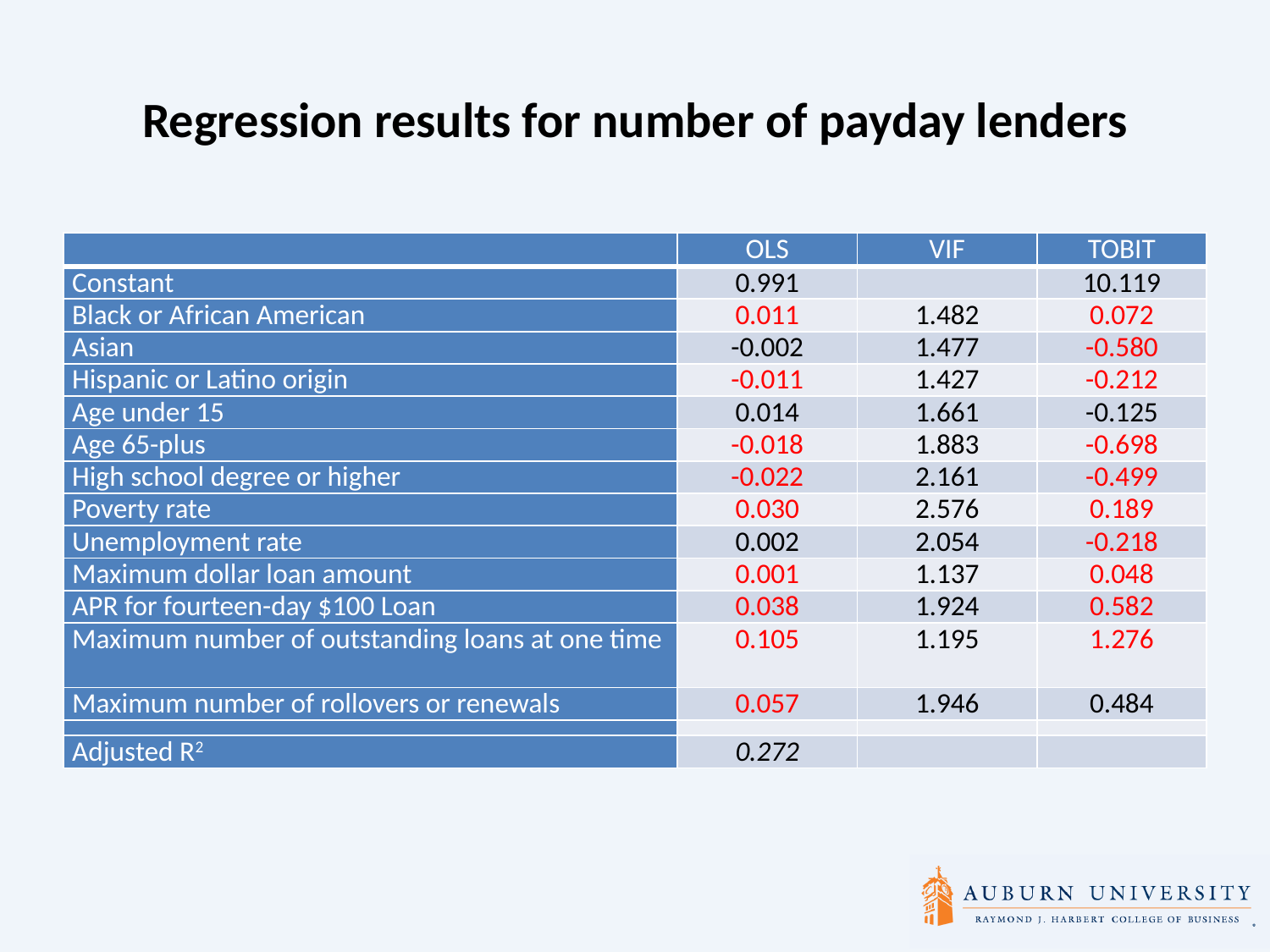

# Regression results for number of payday lenders
|  | OLS | VIF | TOBIT |
| --- | --- | --- | --- |
| Constant | 0.991 |  | 10.119 |
| Black or African American | 0.011 | 1.482 | 0.072 |
| Asian | -0.002 | 1.477 | -0.580 |
| Hispanic or Latino origin | -0.011 | 1.427 | -0.212 |
| Age under 15 | 0.014 | 1.661 | -0.125 |
| Age 65-plus | -0.018 | 1.883 | -0.698 |
| High school degree or higher | -0.022 | 2.161 | -0.499 |
| Poverty rate | 0.030 | 2.576 | 0.189 |
| Unemployment rate | 0.002 | 2.054 | -0.218 |
| Maximum dollar loan amount | 0.001 | 1.137 | 0.048 |
| APR for fourteen-day $100 Loan | 0.038 | 1.924 | 0.582 |
| Maximum number of outstanding loans at one time | 0.105 | 1.195 | 1.276 |
| Maximum number of rollovers or renewals | 0.057 | 1.946 | 0.484 |
|  |  |  |  |
| Adjusted R2 | 0.272 |  |  |